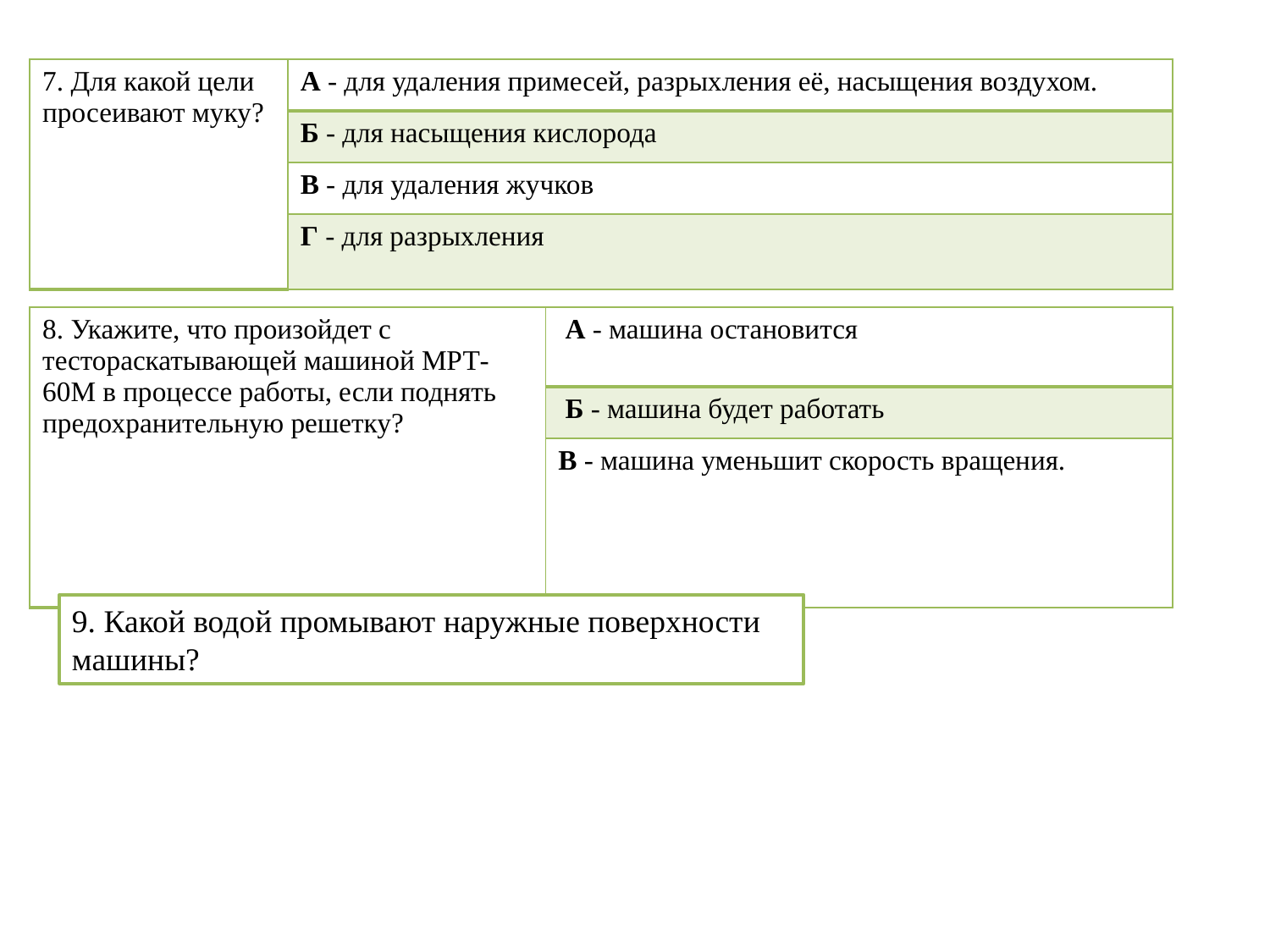

| 7. Для какой цели просеивают муку? | А - для удаления примесей, разрыхления её, насыщения воздухом. |
| --- | --- |
|  | Б - для насыщения кислорода |
|  | В - для удаления жучков |
|  | Г - для разрыхления |
| 8. Укажите, что произойдет с тестораскатывающей машиной МРТ-60М в процессе работы, если поднять предохранительную решетку? | А - машина остановится |
| --- | --- |
|  | Б - машина будет работать |
|  | В - машина уменьшит скорость вращения. |
9. Какой водой промывают наружные поверхности машины?